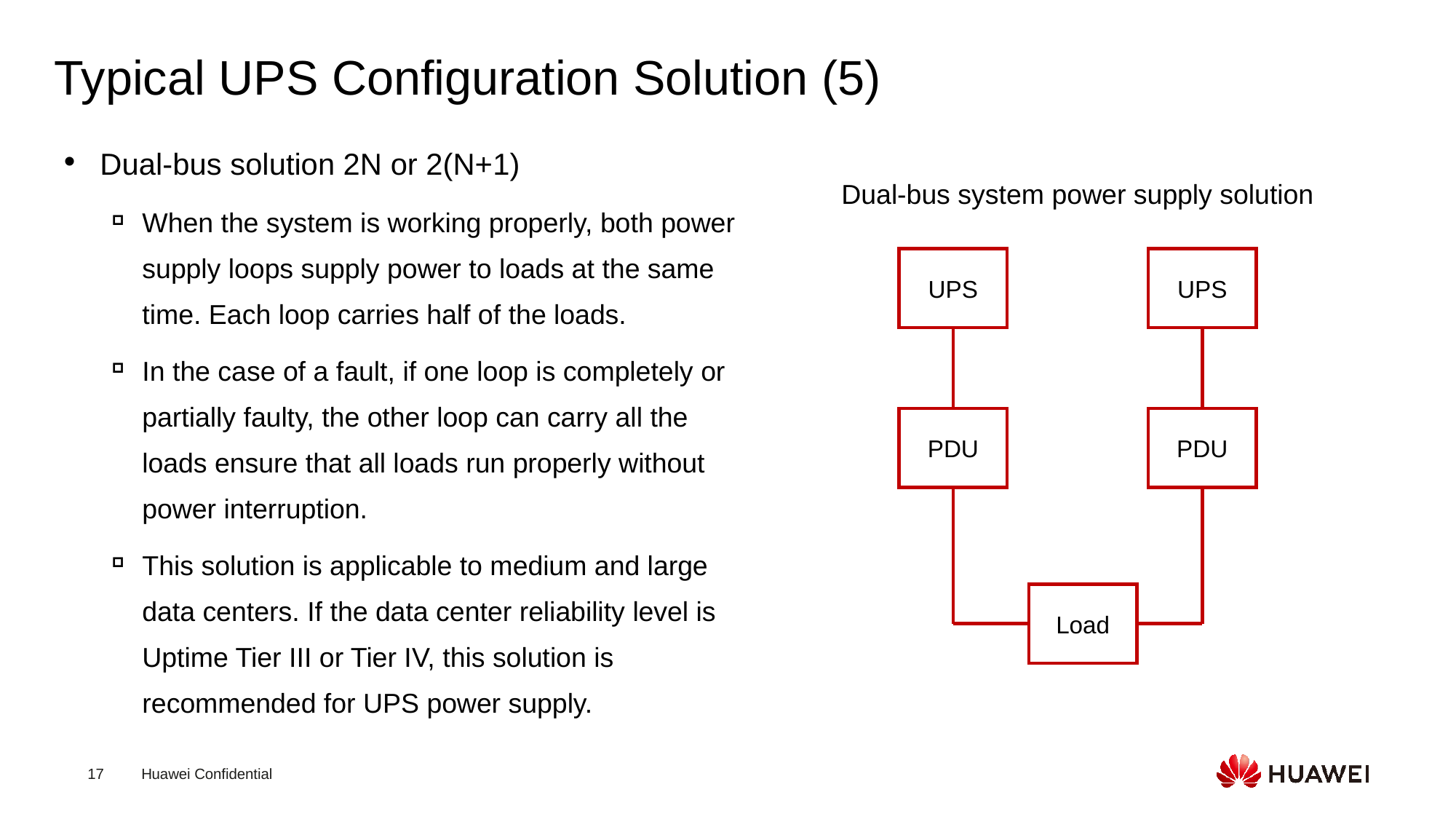

# Typical UPS Configuration Solution (5)
Dual-bus solution 2N or 2(N+1)
When the system is working properly, both power supply loops supply power to loads at the same time. Each loop carries half of the loads.
In the case of a fault, if one loop is completely or partially faulty, the other loop can carry all the loads ensure that all loads run properly without power interruption.
This solution is applicable to medium and large data centers. If the data center reliability level is Uptime Tier III or Tier IV, this solution is recommended for UPS power supply.
Dual-bus system power supply solution
UPS
PDU
Load
UPS
PDU